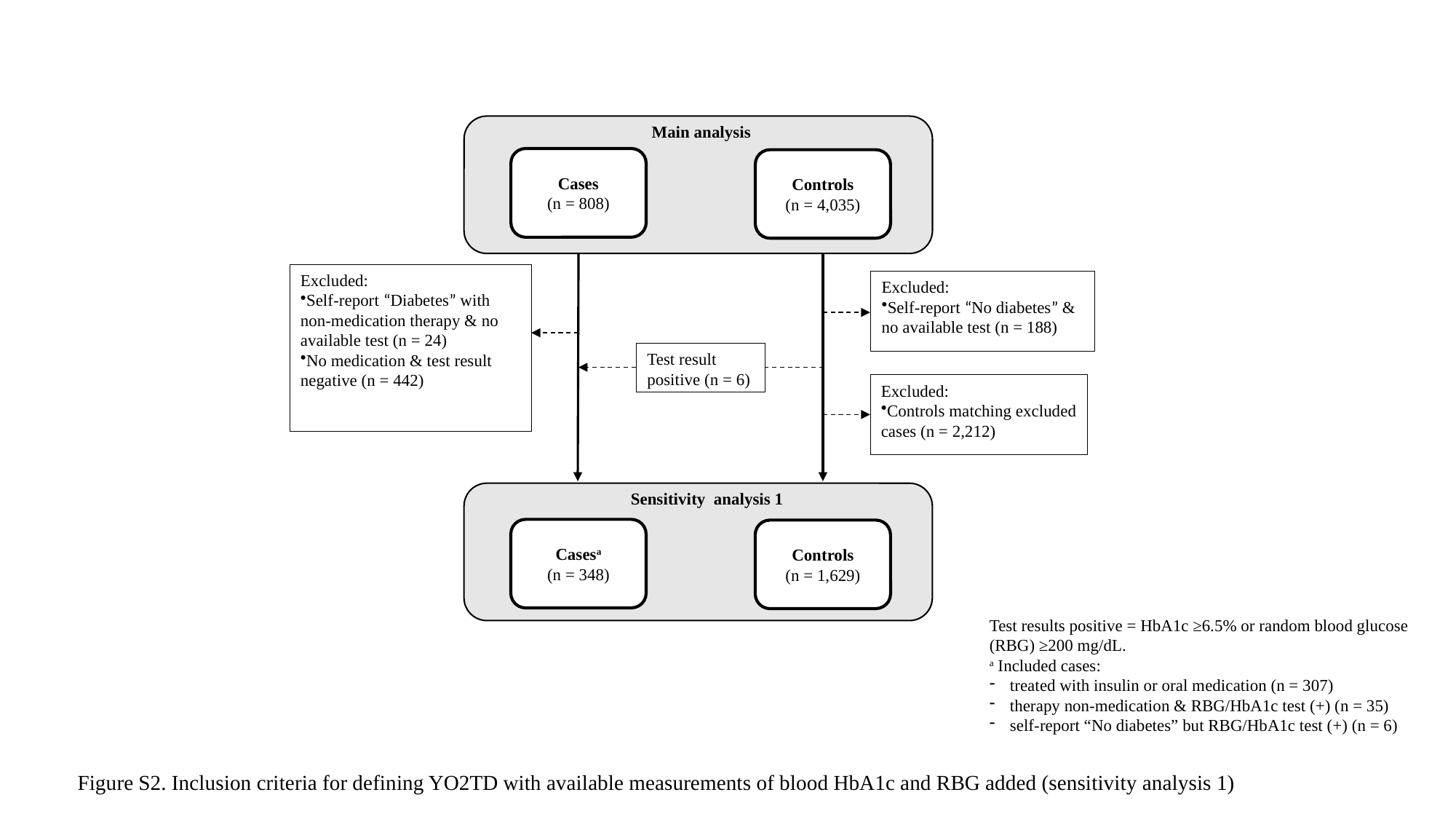

Main analysis

Cases
(n = 808)
Controls
(n = 4,035)
Excluded:
Self-report “Diabetes” with non-medication therapy & no available test (n = 24)
No medication & test result negative (n = 442)
Excluded:
Self-report “No diabetes” & no available test (n = 188)
Test result positive (n = 6)
Excluded:
Controls matching excluded cases (n = 2,212)
Sensitivity  analysis 1

Casesa
(n = 348)
Controls
(n = 1,629)
Test results positive = HbA1c ≥6.5% or random blood glucose (RBG) ≥200 mg/dL.
a Included cases:
treated with insulin or oral medication (n = 307)
therapy non-medication & RBG/HbA1c test (+) (n = 35)
self-report “No diabetes” but RBG/HbA1c test (+) (n = 6)
Figure S2. Inclusion criteria for defining YO2TD with available measurements of blood HbA1c and RBG added (sensitivity analysis 1)